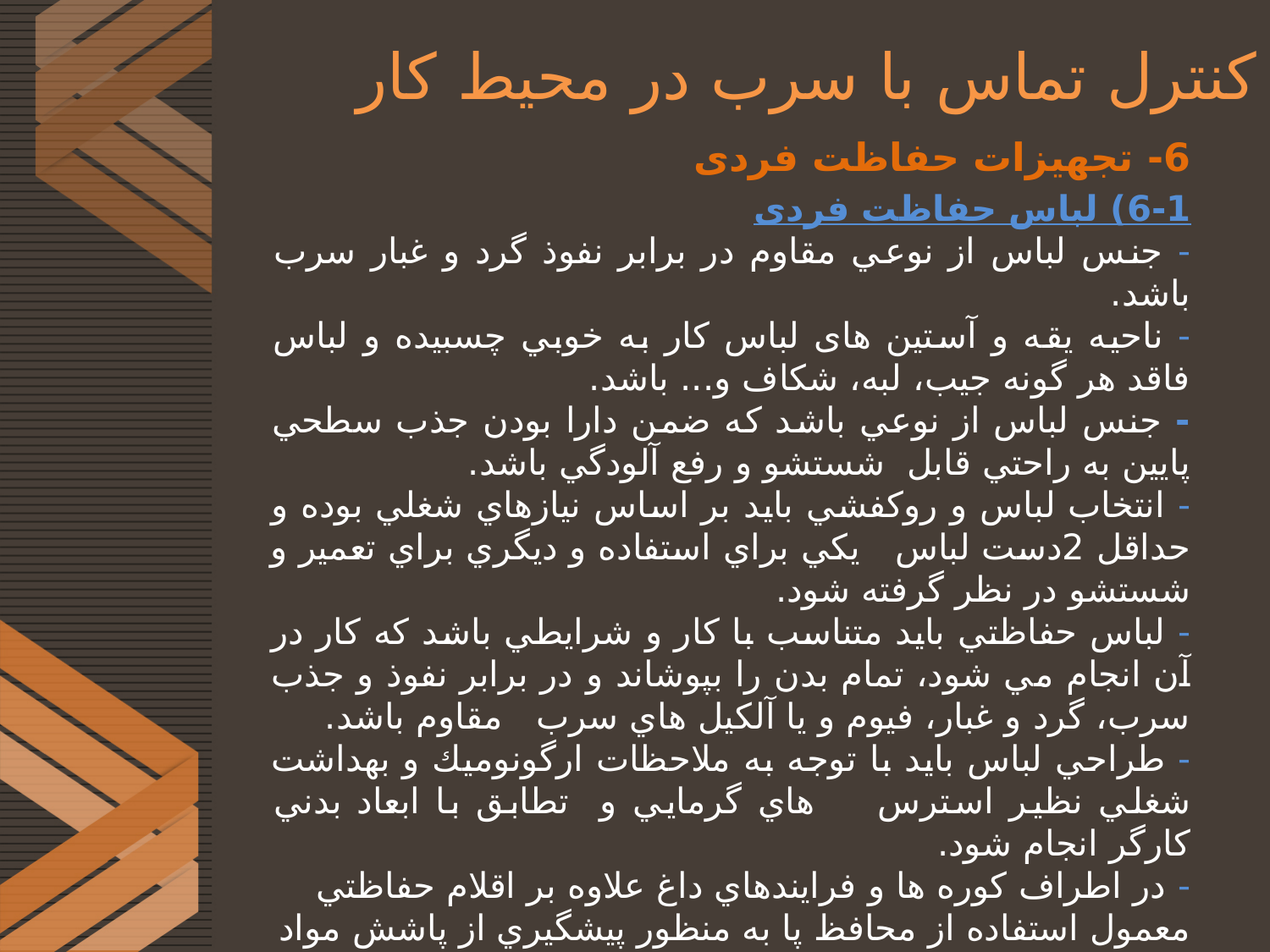

# کنترل تماس با سرب در محیط کار
6- تجهیزات حفاظت فردی
6-1) لباس حفاظت فردی
- جنس لباس از نوعي مقاوم در برابر نفوذ گرد و غبار سرب باشد.
- ناحيه يقه و آستین های لباس کار به خوبي چسبيده و لباس فاقد هر گونه جيب، لبه، شکاف و... باشد.
- جنس لباس از نوعي باشد كه ضمن دارا بودن جذب سطحي پايين به راحتي قابل  شستشو و رفع آلودگي باشد.
- انتخاب لباس و روكفشي بايد بر اساس نيازهاي شغلي بوده و حداقل 2دست لباس   يکي براي استفاده و ديگري براي تعمير و شستشو در نظر گرفته شود.
- لباس حفاظتي بايد متناسب با كار و شرايطي باشد كه كار در آن انجام مي شود، تمام بدن را بپوشاند و در برابر نفوذ و جذب سرب، گرد و غبار، فيوم و يا آلکيل هاي سرب   مقاوم باشد.
- طراحي لباس بايد با توجه به ملاحظات ارگونوميك و بهداشت شغلي نظير استرس    هاي گرمايي و  تطابق با ابعاد بدني كارگر انجام شود.
- در اطراف كوره ها و فرايندهاي داغ علاوه بر اقلام حفاظتي معمول استفاده از محافظ پا به منظور پيشگيري از پاشش مواد مذاب بر روي پا ضروري است.